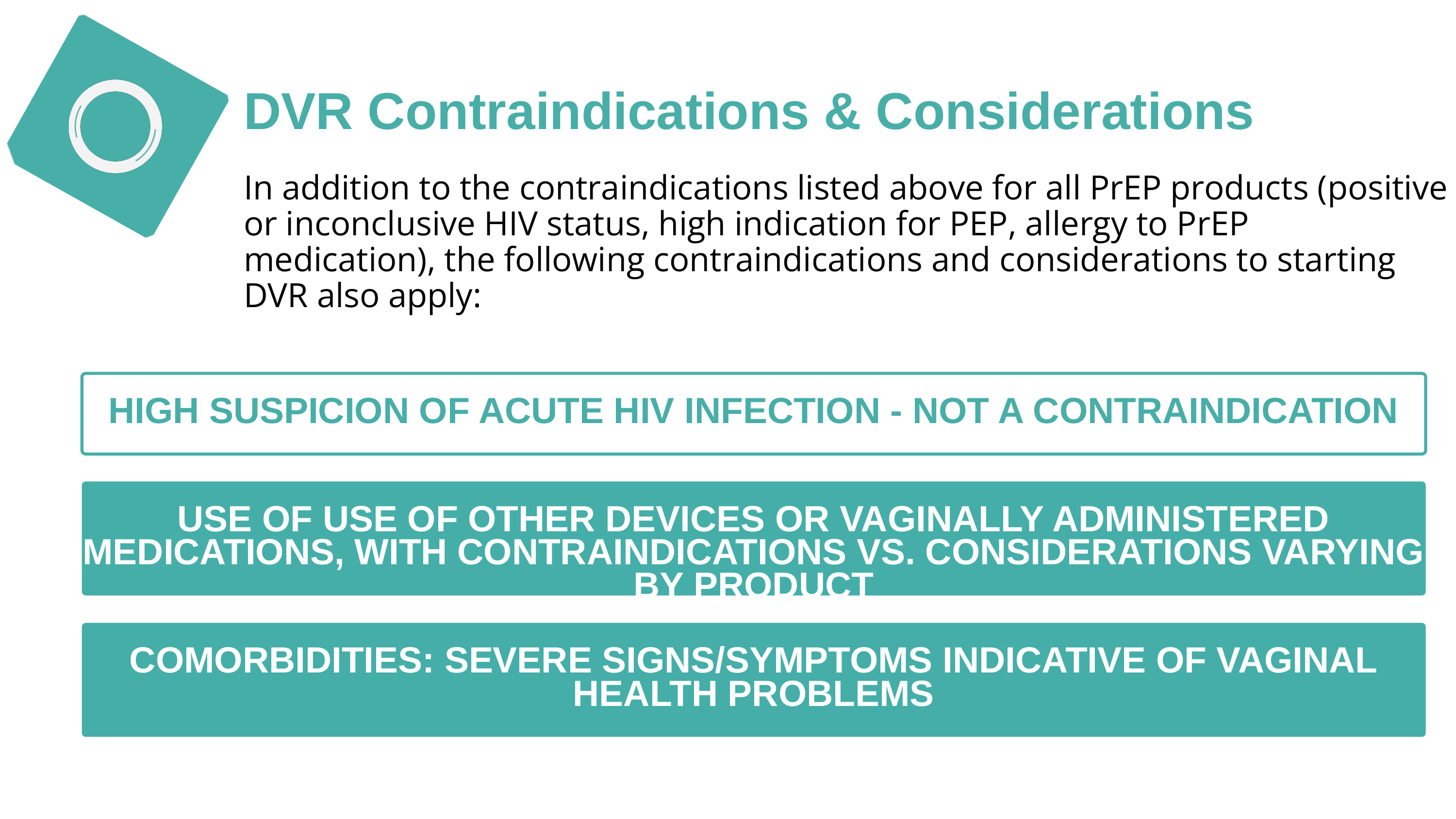

DVR Contraindications & Considerations
In addition to the contraindications listed above for all PrEP products (positive or inconclusive HIV status, high indication for PEP, allergy to PrEP medication), the following contraindications and considerations to starting DVR also apply:

HIGH SUSPICION OF ACUTE HIV INFECTION - NOT A CONTRAINDICATION

USE OF USE OF OTHER DEVICES OR VAGINALLY ADMINISTERED MEDICATIONS, WITH CONTRAINDICATIONS VS. CONSIDERATIONS VARYING BY PRODUCT

COMORBIDITIES: SEVERE SIGNS/SYMPTOMS INDICATIVE OF VAGINAL HEALTH PROBLEMS